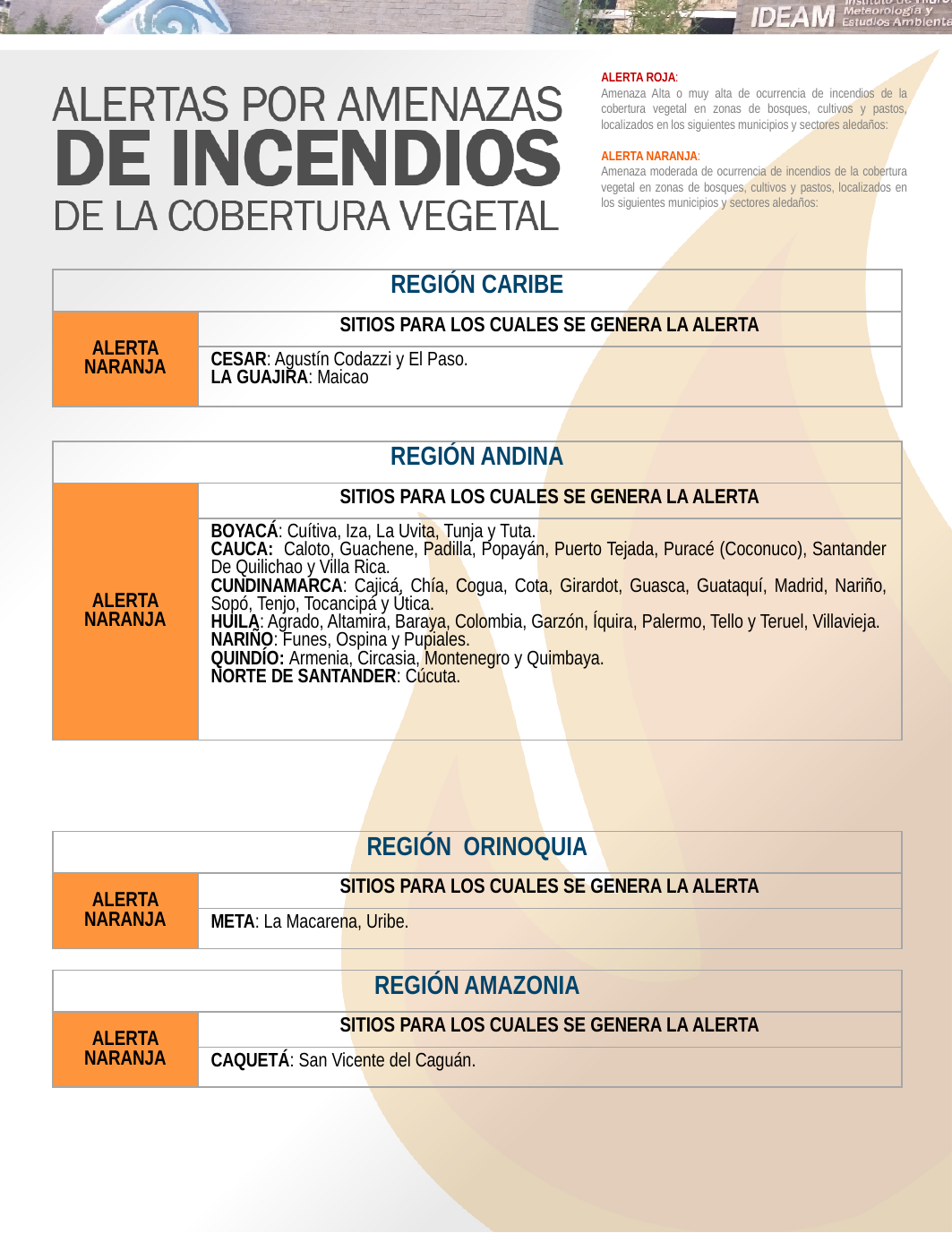

ALERTA ROJA:
Amenaza Alta o muy alta de ocurrencia de incendios de la cobertura vegetal en zonas de bosques, cultivos y pastos, localizados en los siguientes municipios y sectores aledaños:

ALERTA NARANJA:
Amenaza moderada de ocurrencia de incendios de la cobertura vegetal en zonas de bosques, cultivos y pastos, localizados en los siguientes municipios y sectores aledaños:
| REGIÓN CARIBE |  |
| --- | --- |
| ALERTA NARANJA | SITIOS PARA LOS CUALES SE GENERA LA ALERTA |
|  | CESAR: Agustín Codazzi y El Paso. LA GUAJIRA: Maicao |
| REGIÓN ANDINA |  |
| --- | --- |
| ALERTA NARANJA | SITIOS PARA LOS CUALES SE GENERA LA ALERTA |
|  | BOYACÁ: Cuítiva, Iza, La Uvita, Tunja y Tuta. CAUCA: Caloto, Guachene, Padilla, Popayán, Puerto Tejada, Puracé (Coconuco), Santander De Quilichao y Villa Rica. CUNDINAMARCA: Cajicá, Chía, Cogua, Cota, Girardot, Guasca, Guataquí, Madrid, Nariño, Sopó, Tenjo, Tocancipá y Útica. HUILA: Agrado, Altamira, Baraya, Colombia, Garzón, Íquira, Palermo, Tello y Teruel, Villavieja. NARIÑO: Funes, Ospina y Pupiales. QUINDÍO: Armenia, Circasia, Montenegro y Quimbaya. NORTE DE SANTANDER: Cúcuta. |
| REGIÓN ORINOQUIA |  |
| --- | --- |
| ALERTA NARANJA | SITIOS PARA LOS CUALES SE GENERA LA ALERTA |
|  | META: La Macarena, Uribe. |
| REGIÓN AMAZONIA |  |
| --- | --- |
| ALERTA NARANJA | SITIOS PARA LOS CUALES SE GENERA LA ALERTA |
|  | CAQUETÁ: San Vicente del Caguán. |